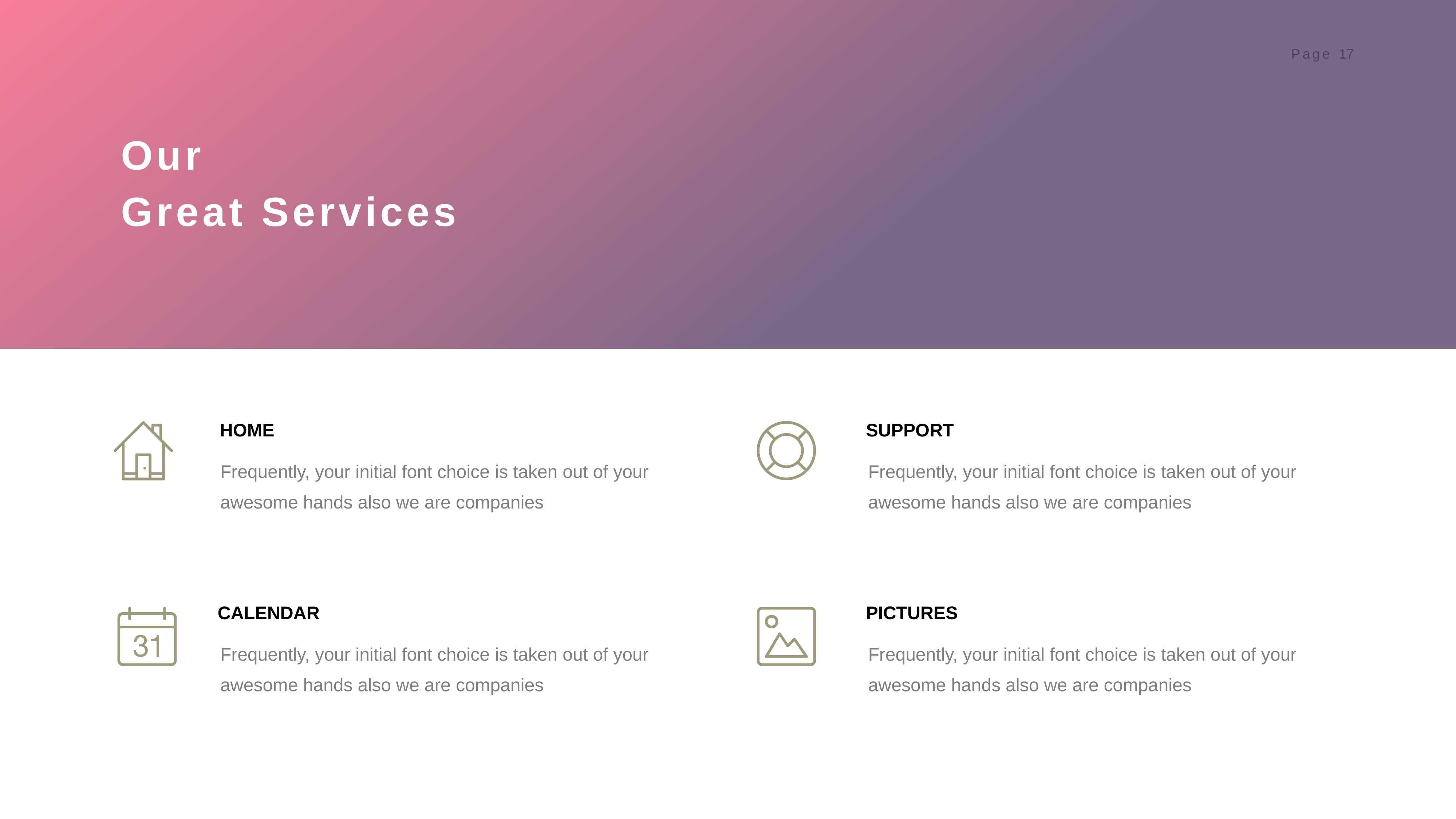

Our
Great Services
HOME
SUPPORT

Frequently, your initial font choice is taken out of your awesome hands also we are companies
Frequently, your initial font choice is taken out of your awesome hands also we are companies
CALENDAR
PICTURES

Frequently, your initial font choice is taken out of your awesome hands also we are companies
Frequently, your initial font choice is taken out of your awesome hands also we are companies